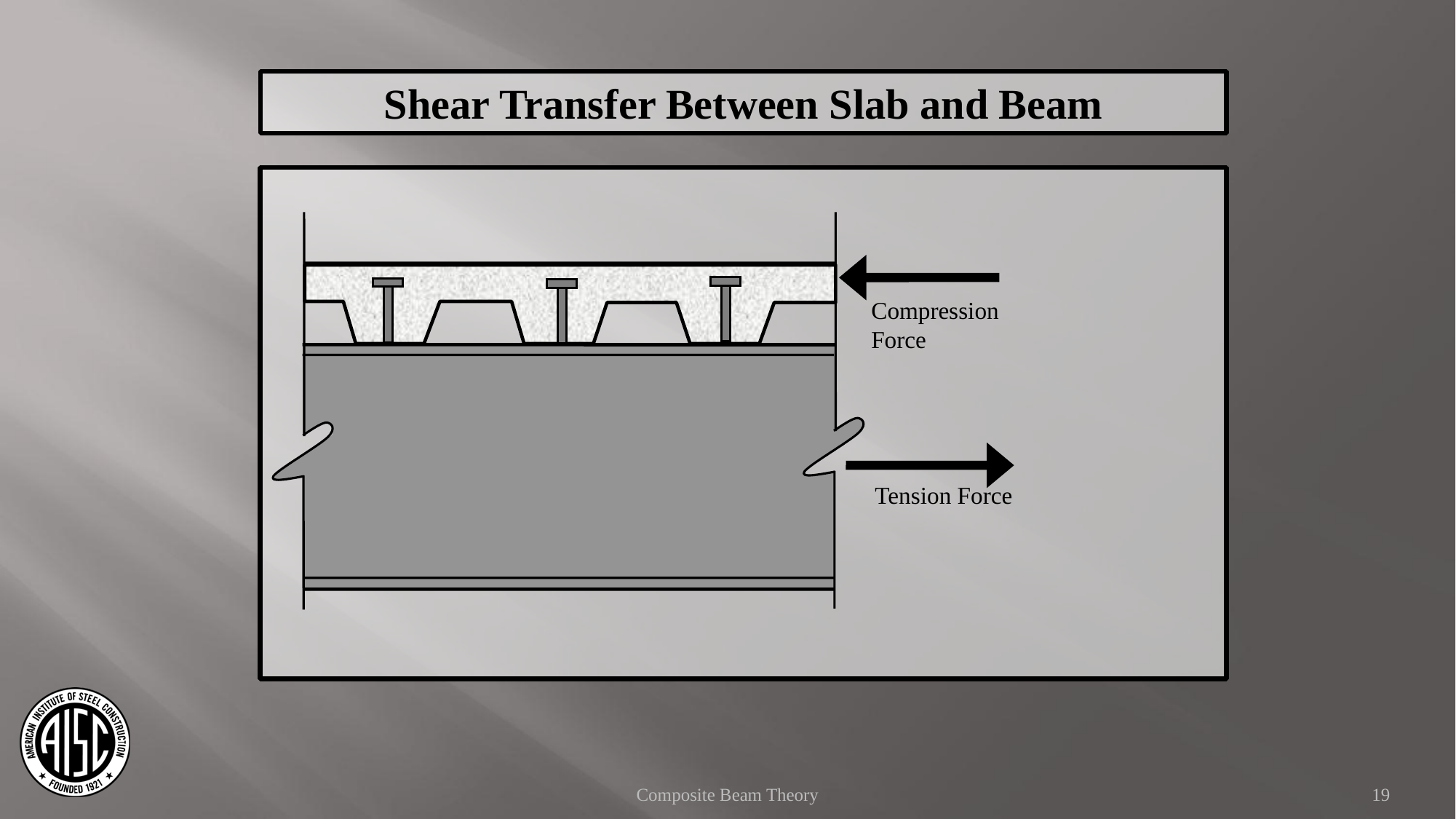

Shear Transfer Between Slab and Beam

Compression Force

Tension Force

19
Composite Beam Theory